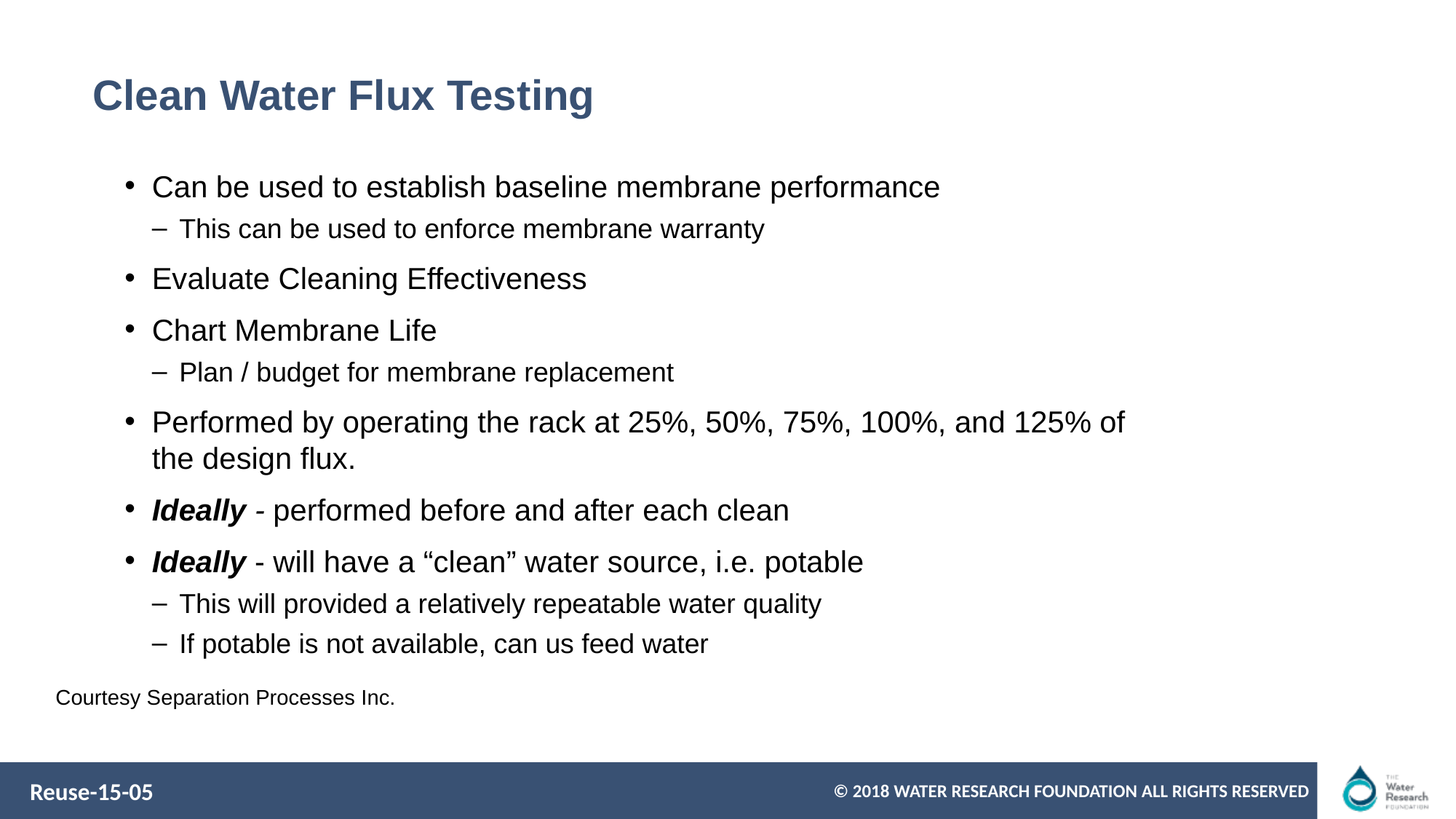

# Clean Water Flux Testing
Can be used to establish baseline membrane performance
This can be used to enforce membrane warranty
Evaluate Cleaning Effectiveness
Chart Membrane Life
Plan / budget for membrane replacement
Performed by operating the rack at 25%, 50%, 75%, 100%, and 125% of the design flux.
Ideally - performed before and after each clean
Ideally - will have a “clean” water source, i.e. potable
This will provided a relatively repeatable water quality
If potable is not available, can us feed water

Courtesy Separation Processes Inc.